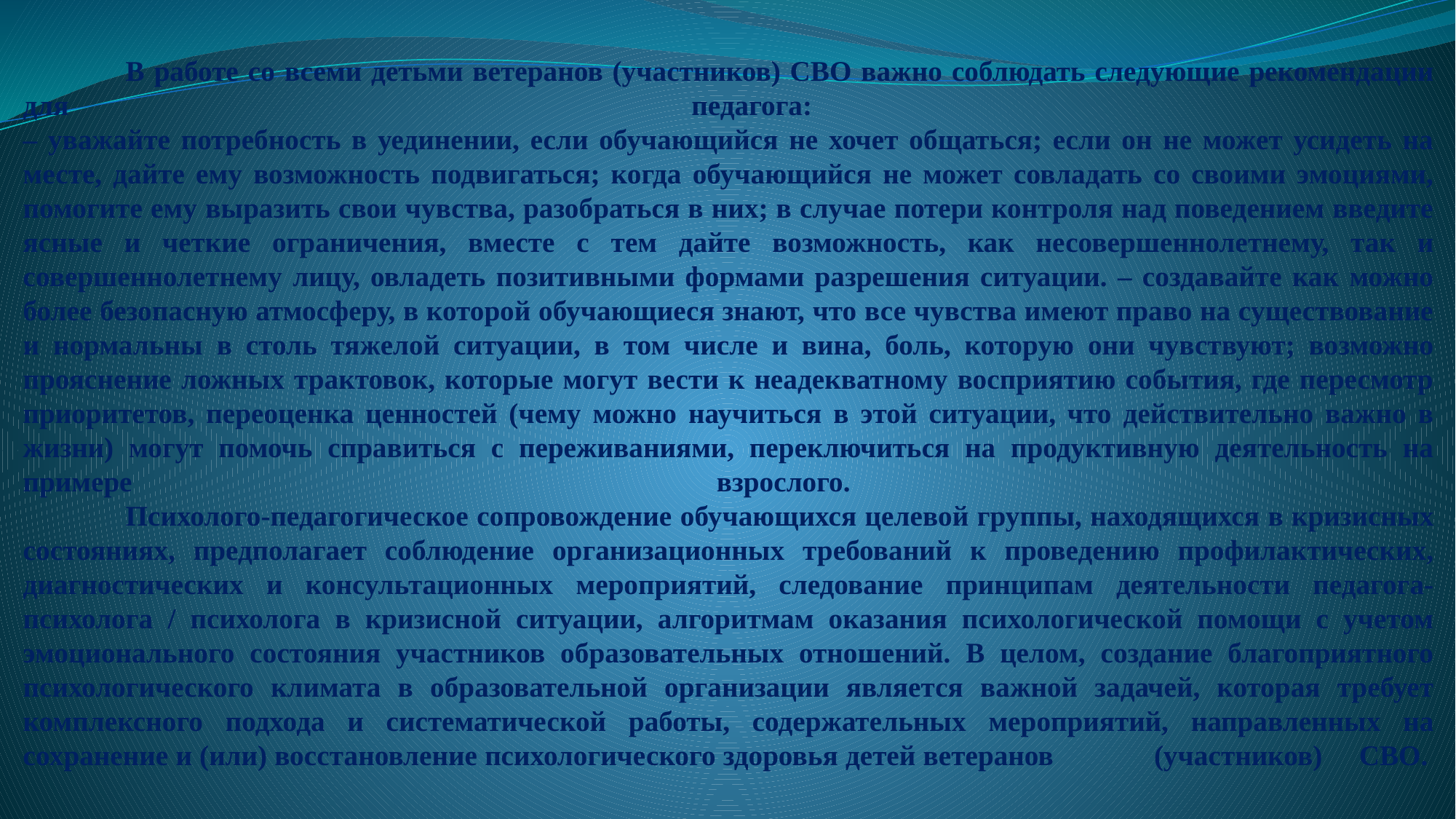

# В работе со всеми детьми ветеранов (участников) СВО важно соблюдать следующие рекомендации для педагога: – уважайте потребность в уединении, если обучающийся не хочет общаться; если он не может усидеть на месте, дайте ему возможность подвигаться; когда обучающийся не может совладать со своими эмоциями, помогите ему выразить свои чувства, разобраться в них; в случае потери контроля над поведением введите ясные и четкие ограничения, вместе с тем дайте возможность, как несовершеннолетнему, так и совершеннолетнему лицу, овладеть позитивными формами разрешения ситуации. – создавайте как можно более безопасную атмосферу, в которой обучающиеся знают, что все чувства имеют право на существование и нормальны в столь тяжелой ситуации, в том числе и вина, боль, которую они чувствуют; возможно прояснение ложных трактовок, которые могут вести к неадекватному восприятию события, где пересмотр приоритетов, переоценка ценностей (чему можно научиться в этой ситуации, что действительно важно в жизни) могут помочь справиться с переживаниями, переключиться на продуктивную деятельность на примере взрослого. Психолого-педагогическое сопровождение обучающихся целевой группы, находящихся в кризисных состояниях, предполагает соблюдение организационных требований к проведению профилактических, диагностических и консультационных мероприятий, следование принципам деятельности педагога-психолога / психолога в кризисной ситуации, алгоритмам оказания психологической помощи с учетом эмоционального состояния участников образовательных отношений. В целом, создание благоприятного психологического климата в образовательной организации является важной задачей, которая требует комплексного подхода и систематической работы, содержательных мероприятий, направленных на сохранение и (или) восстановление психологического здоровья детей ветеранов	(участников)	СВО.